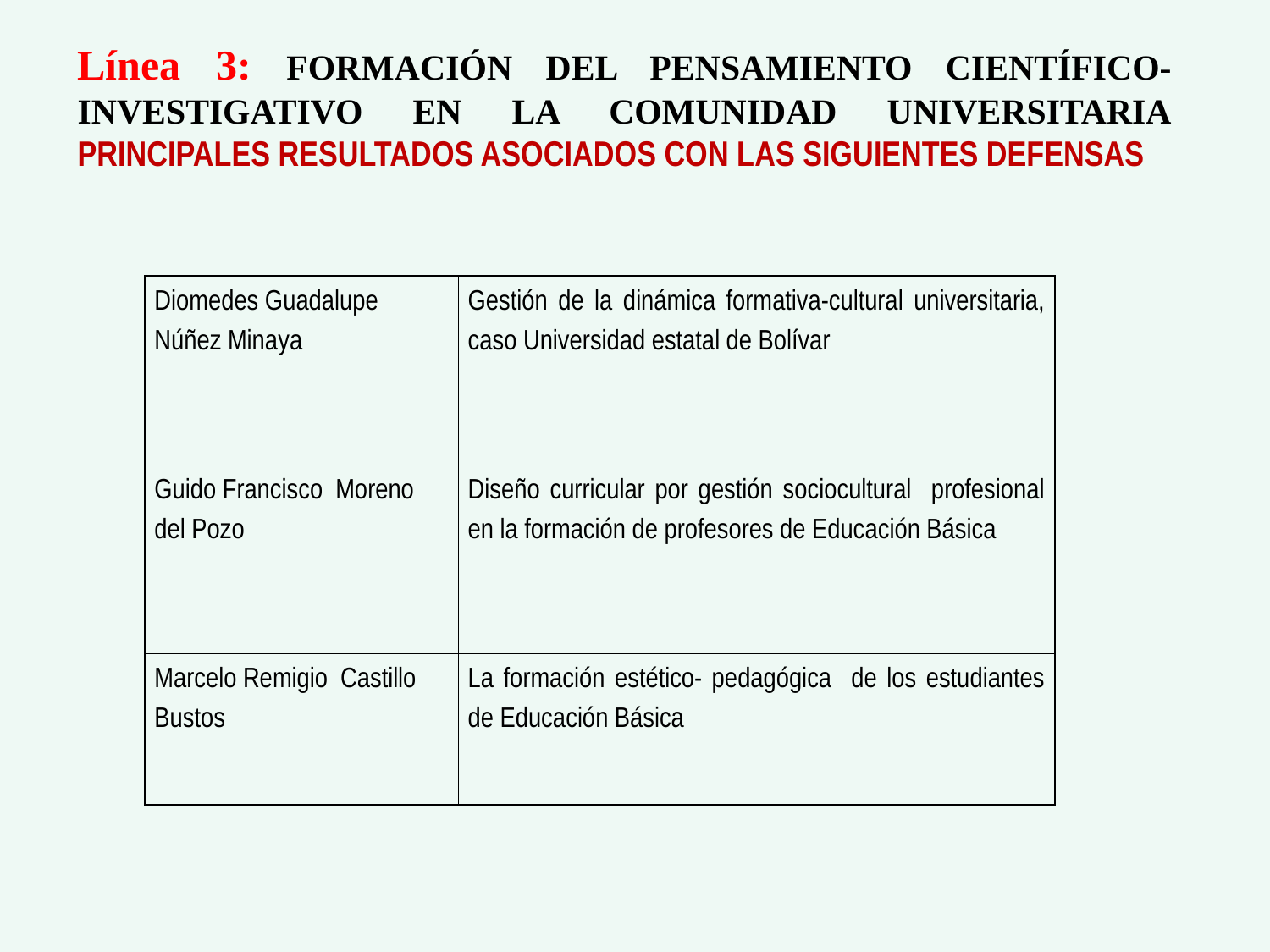

# Línea 3: FORMACIÓN DEL PENSAMIENTO CIENTÍFICO-INVESTIGATIVO EN LA COMUNIDAD UNIVERSITARIA PRINCIPALES RESULTADOS ASOCIADOS CON LAS SIGUIENTES DEFENSAS
| Diomedes Guadalupe Núñez Minaya | Gestión de la dinámica formativa-cultural universitaria, caso Universidad estatal de Bolívar |
| --- | --- |
| Guido Francisco Moreno del Pozo | Diseño curricular por gestión sociocultural profesional en la formación de profesores de Educación Básica |
| Marcelo Remigio Castillo Bustos | La formación estético- pedagógica de los estudiantes de Educación Básica |